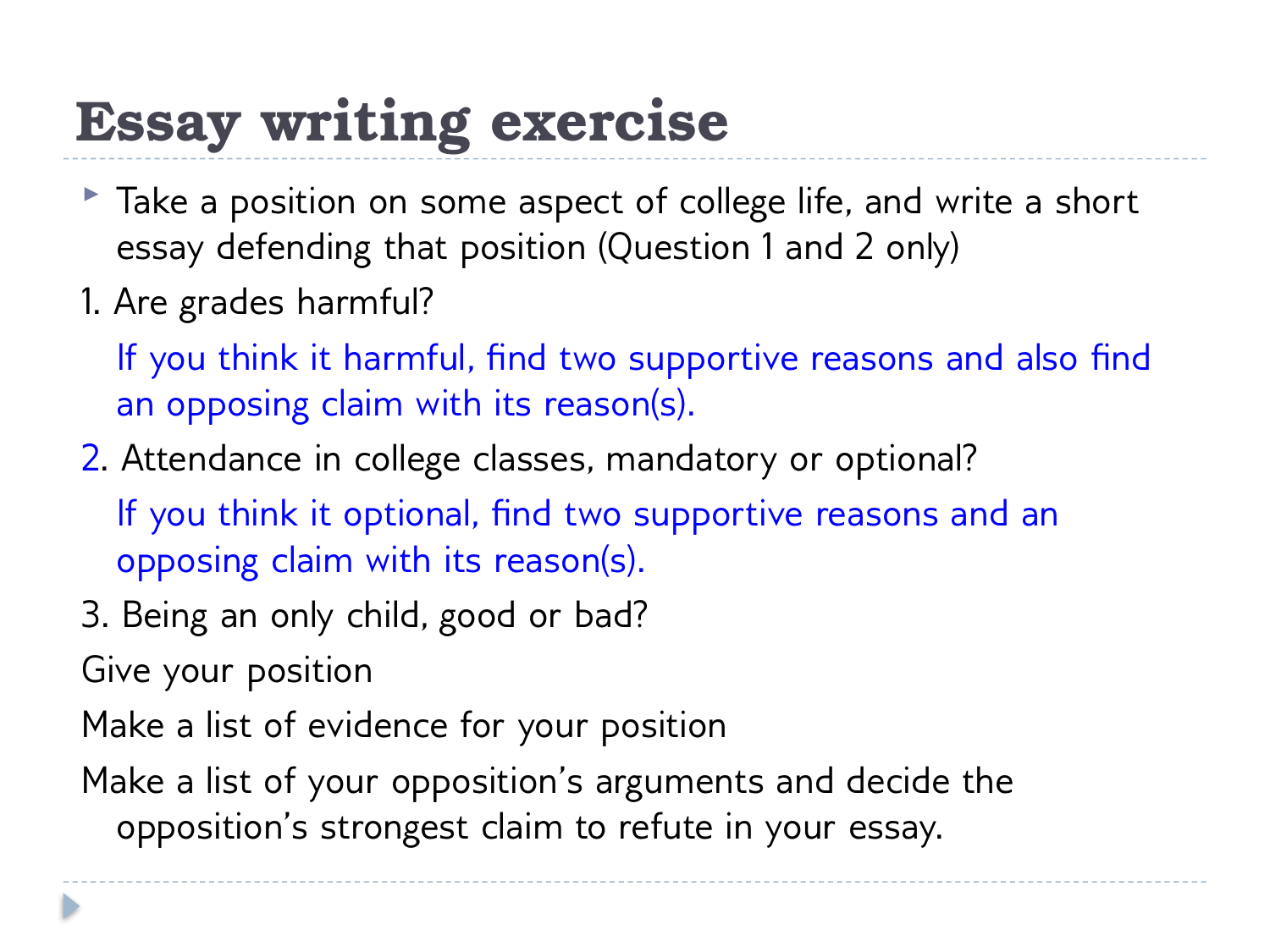

# Essay writing exercise
Take a position on some aspect of college life, and write a short essay defending that position (Question 1 and 2 only)
1. Are grades harmful?
   If you think it harmful, find two supportive reasons and also find an opposing claim with its reason(s).
2. Attendance in college classes, mandatory or optional?
   If you think it optional, find two supportive reasons and an opposing claim with its reason(s).
3. Being an only child, good or bad?
Give your position
Make a list of evidence for your position
Make a list of your opposition’s arguments and decide the opposition’s strongest claim to refute in your essay.